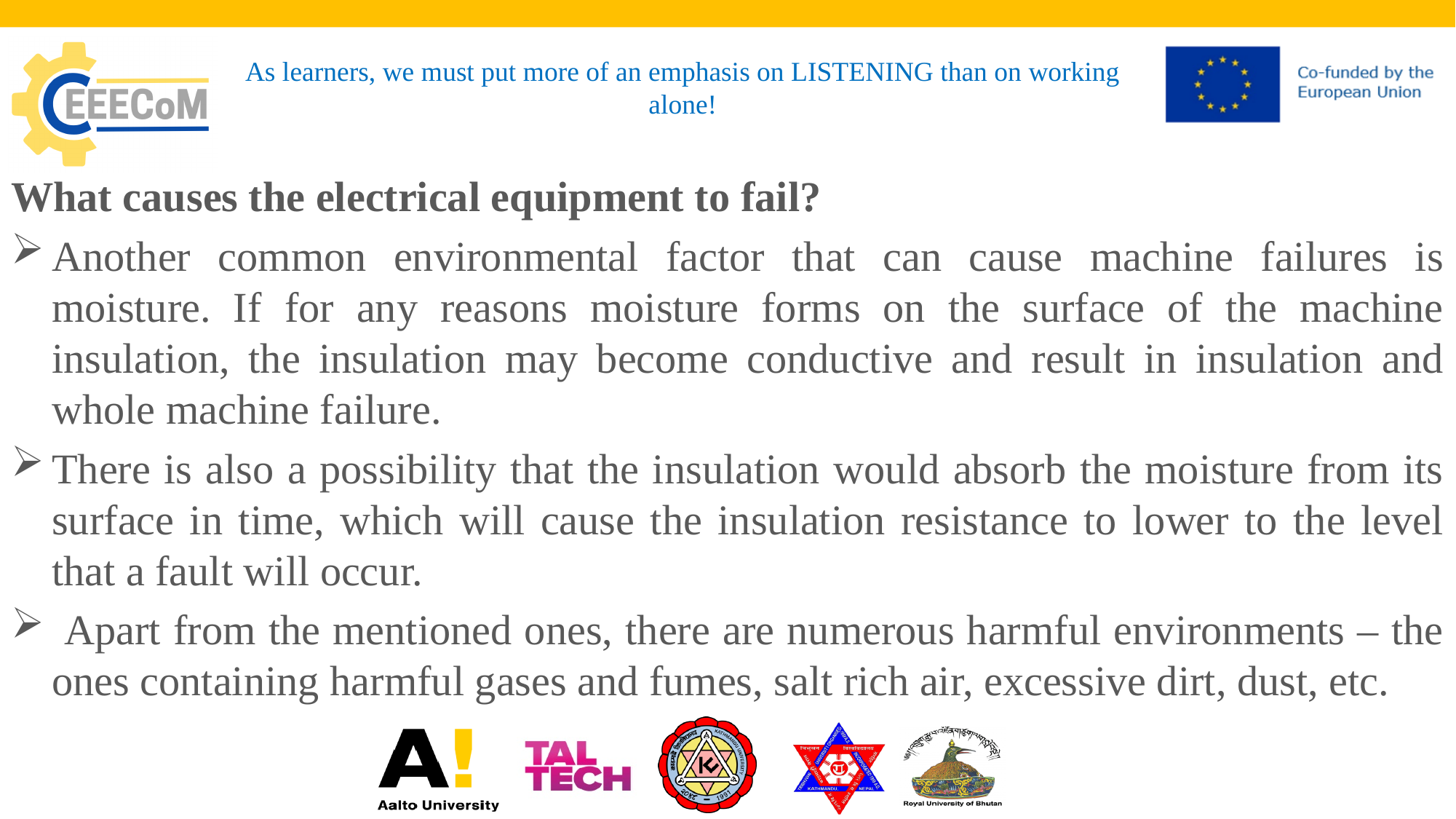

# As learners, we must put more of an emphasis on LISTENING than on working alone!
What causes the electrical equipment to fail?
Another common environmental factor that can cause machine failures is moisture. If for any reasons moisture forms on the surface of the machine insulation, the insulation may become conductive and result in insulation and whole machine failure.
There is also a possibility that the insulation would absorb the moisture from its surface in time, which will cause the insulation resistance to lower to the level that a fault will occur.
 Apart from the mentioned ones, there are numerous harmful environments – the ones containing harmful gases and fumes, salt rich air, excessive dirt, dust, etc.